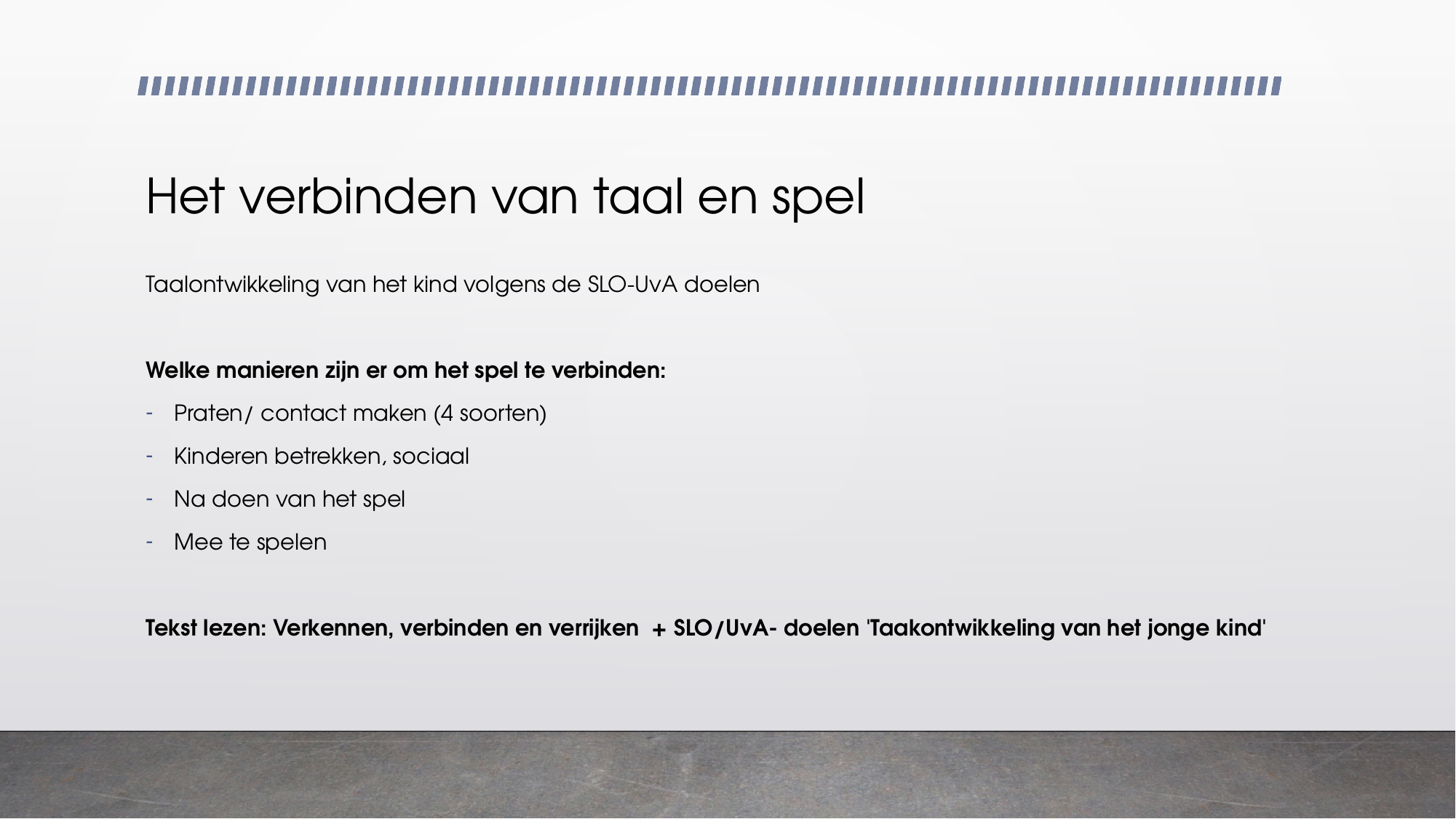

# Het verbinden van taal en spel
Taalontwikkeling van het kind volgens de SLO-UvA doelen

Welke manieren zijn er om het spel te verbinden:
Praten/ contact maken (4 soorten)
Kinderen betrekken, sociaal
Na doen van het spel
Mee te spelen

Tekst lezen: Verkennen, verbinden en verrijken  + SLO/UvA- doelen 'Taakontwikkeling van het jonge kind'